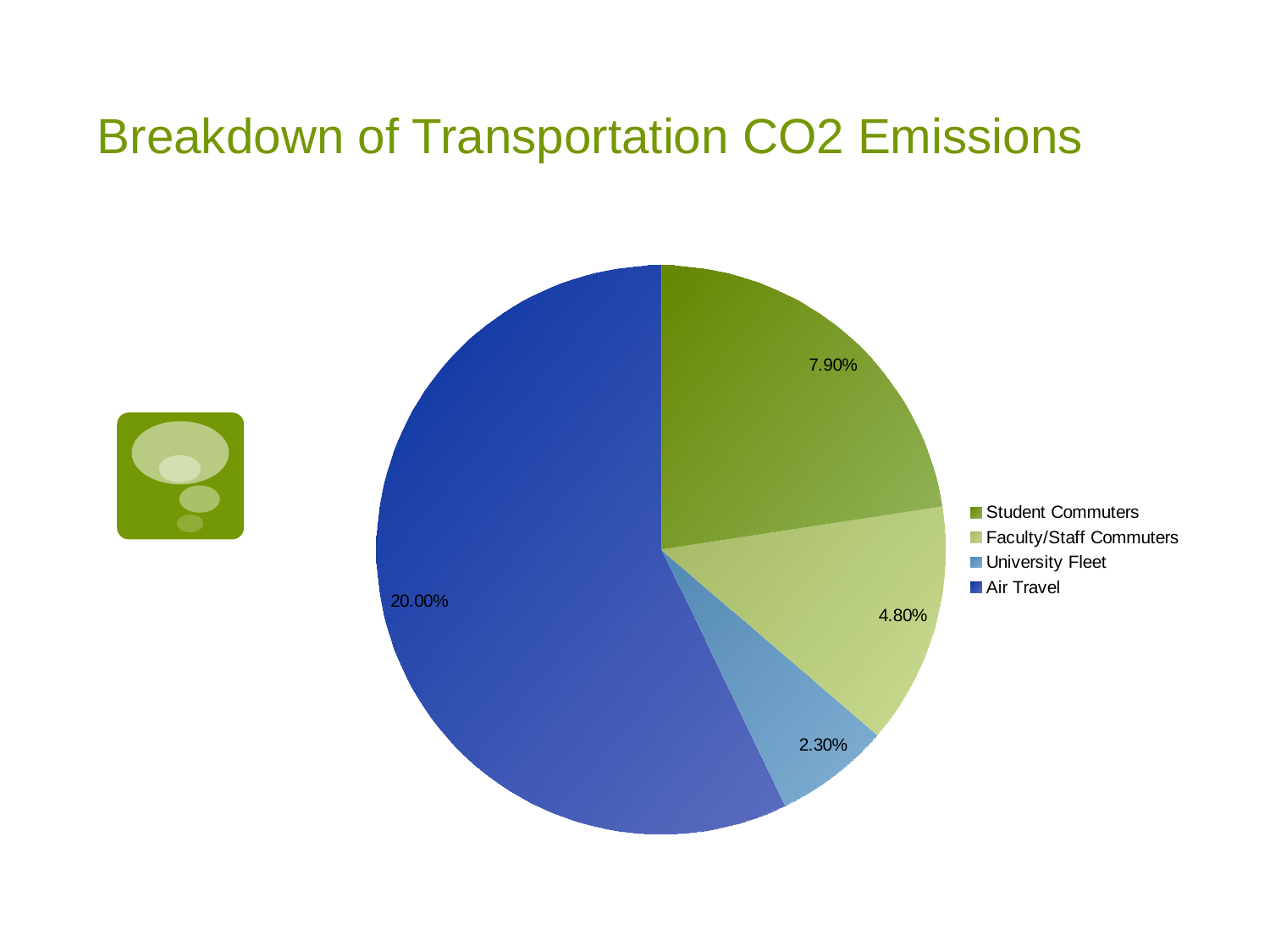

# Breakdown of Transportation CO2 Emissions

### Chart

| Category |  |
|---|---|
| Student Commuters | 0.079 |
| Faculty/Staff Commuters | 0.048 |
| University Fleet | 0.023 |
| Air Travel | 0.2 |